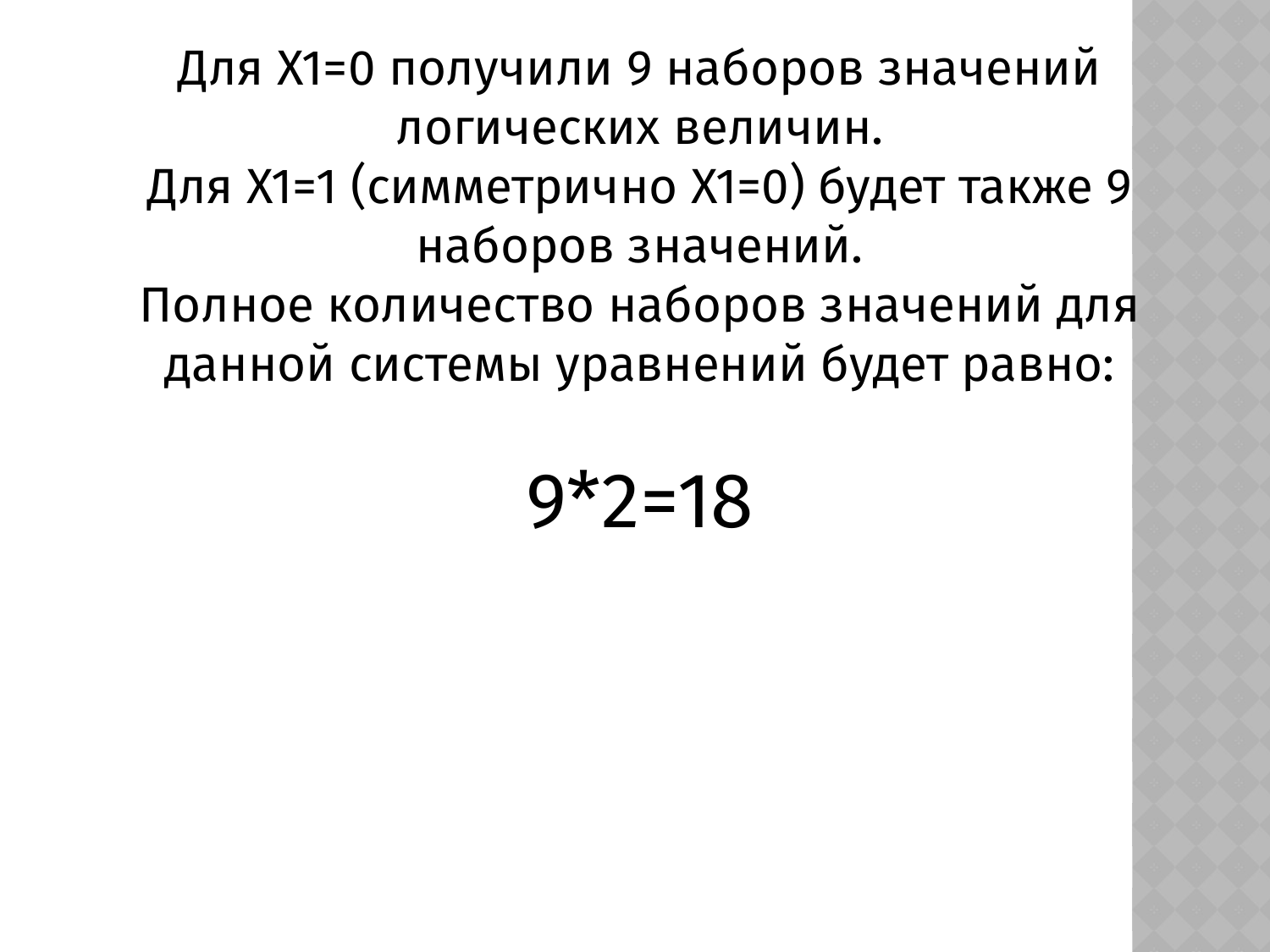

Для Х1=0 получили 9 наборов значений логических величин.
Для Х1=1 (симметрично Х1=0) будет также 9 наборов значений.
Полное количество наборов значений для данной системы уравнений будет равно:

9*2=18